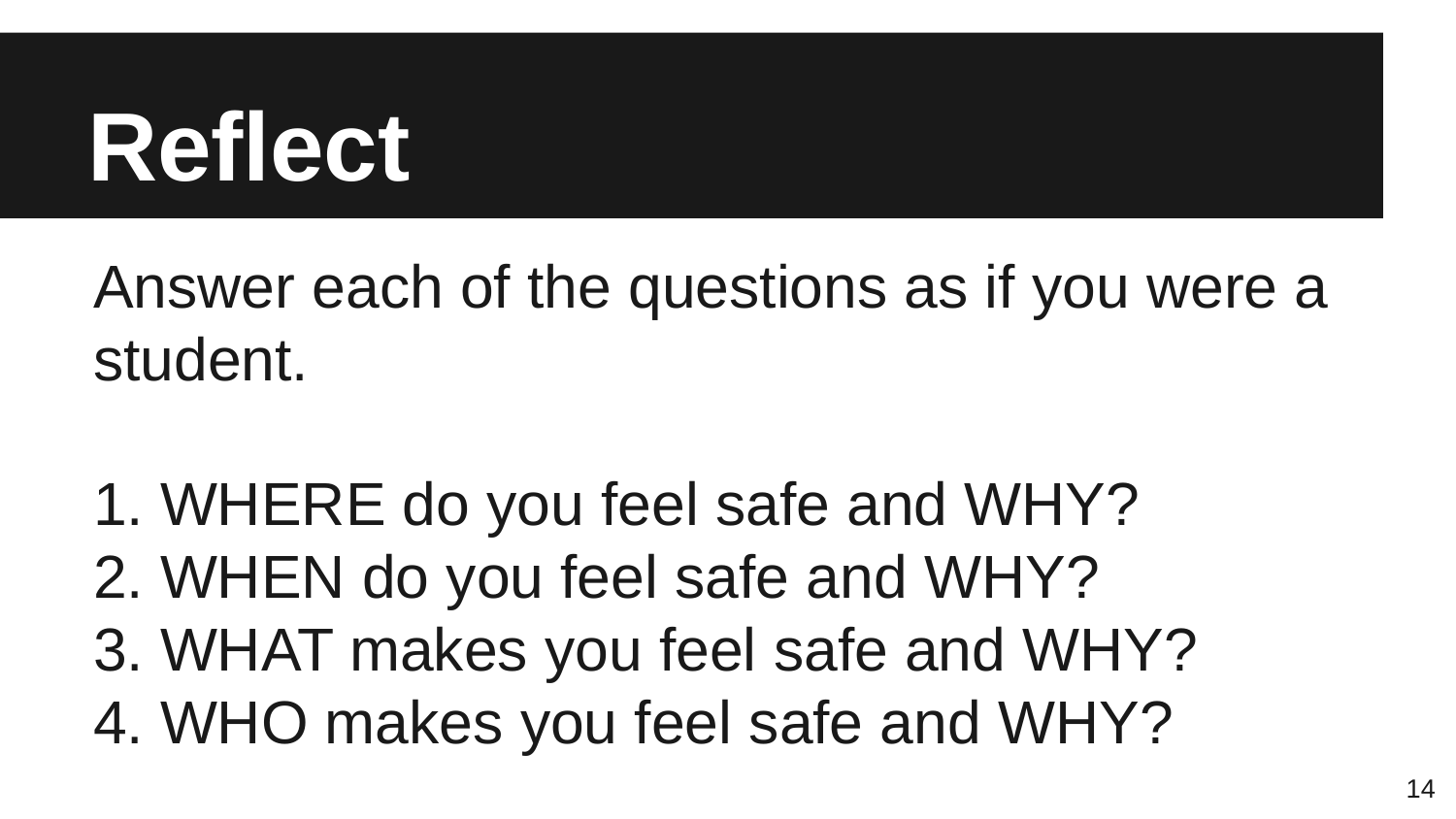

# Reflect
Answer each of the questions as if you were a student.

WHERE do you feel safe and WHY?
WHEN do you feel safe and WHY?
WHAT makes you feel safe and WHY?
WHO makes you feel safe and WHY?
14